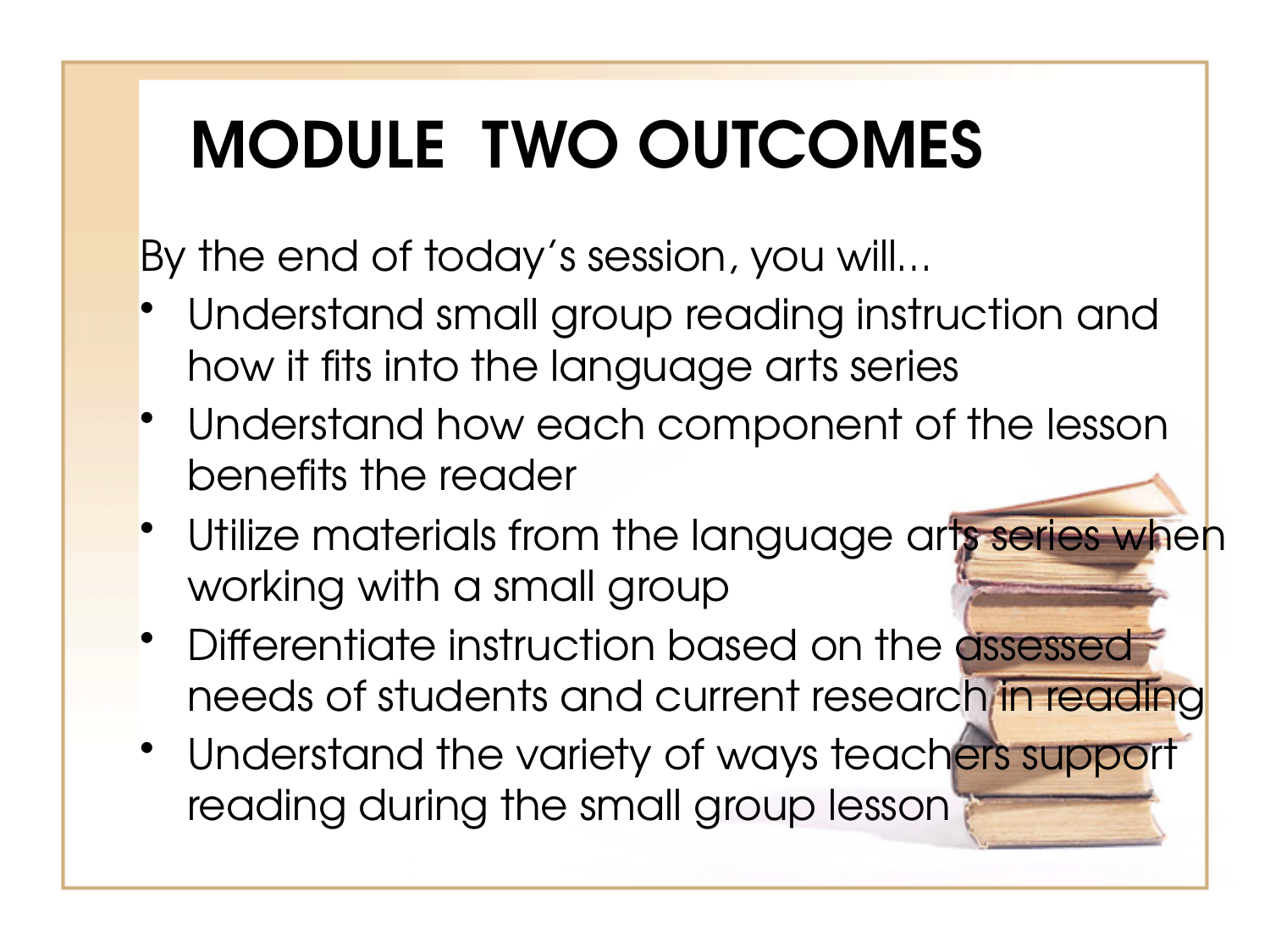

# MODULE  TWO OUTCOMES
By the end of today’s session, you will…
Understand small group reading instruction and how it fits into the language arts series
Understand how each component of the lesson benefits the reader
Utilize materials from the language arts series when working with a small group
Differentiate instruction based on the assessed needs of students and current research in reading
Understand the variety of ways teachers support reading during the small group lesson